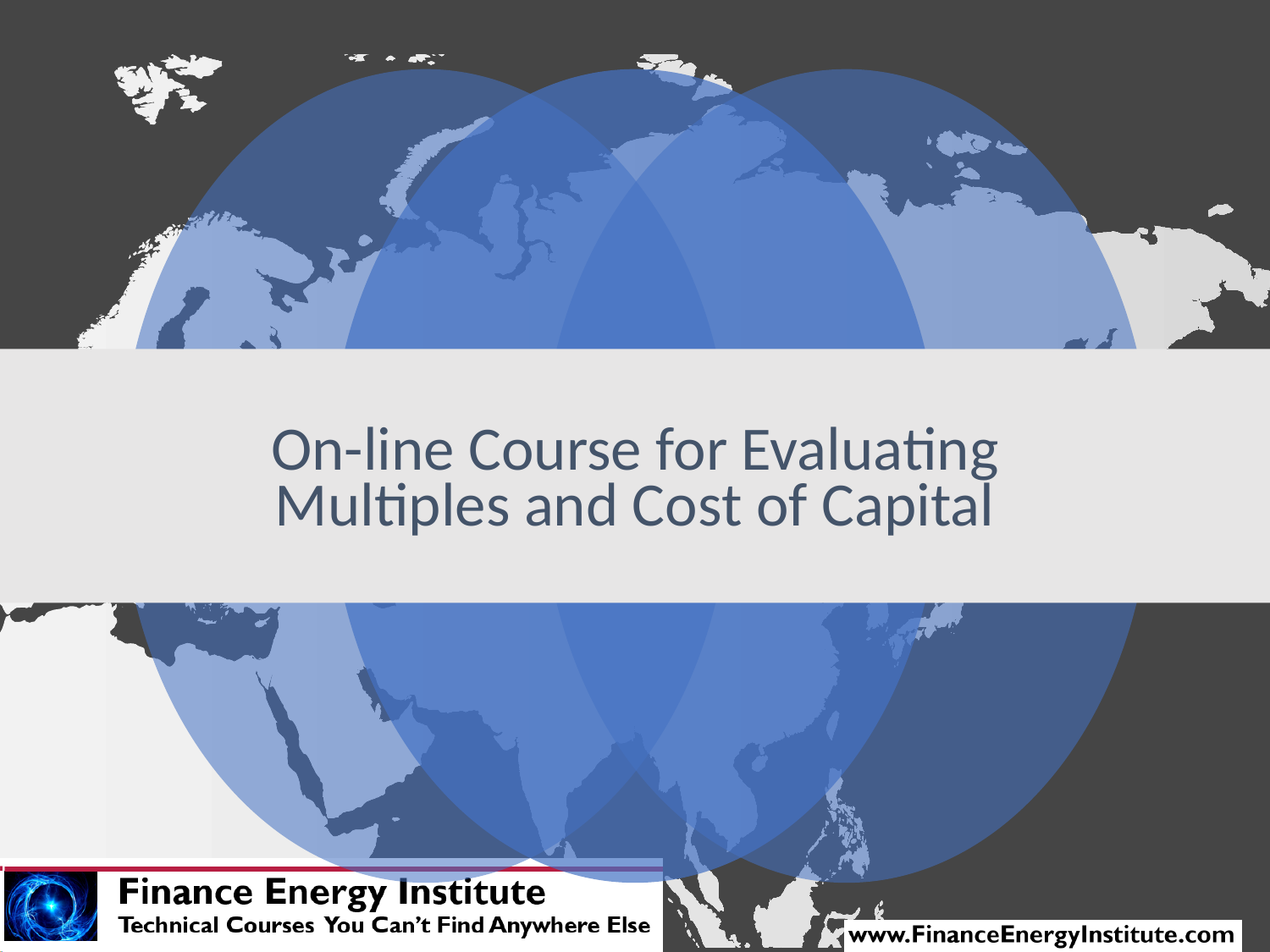

# On-line Course for Evaluating Multiples and Cost of Capital